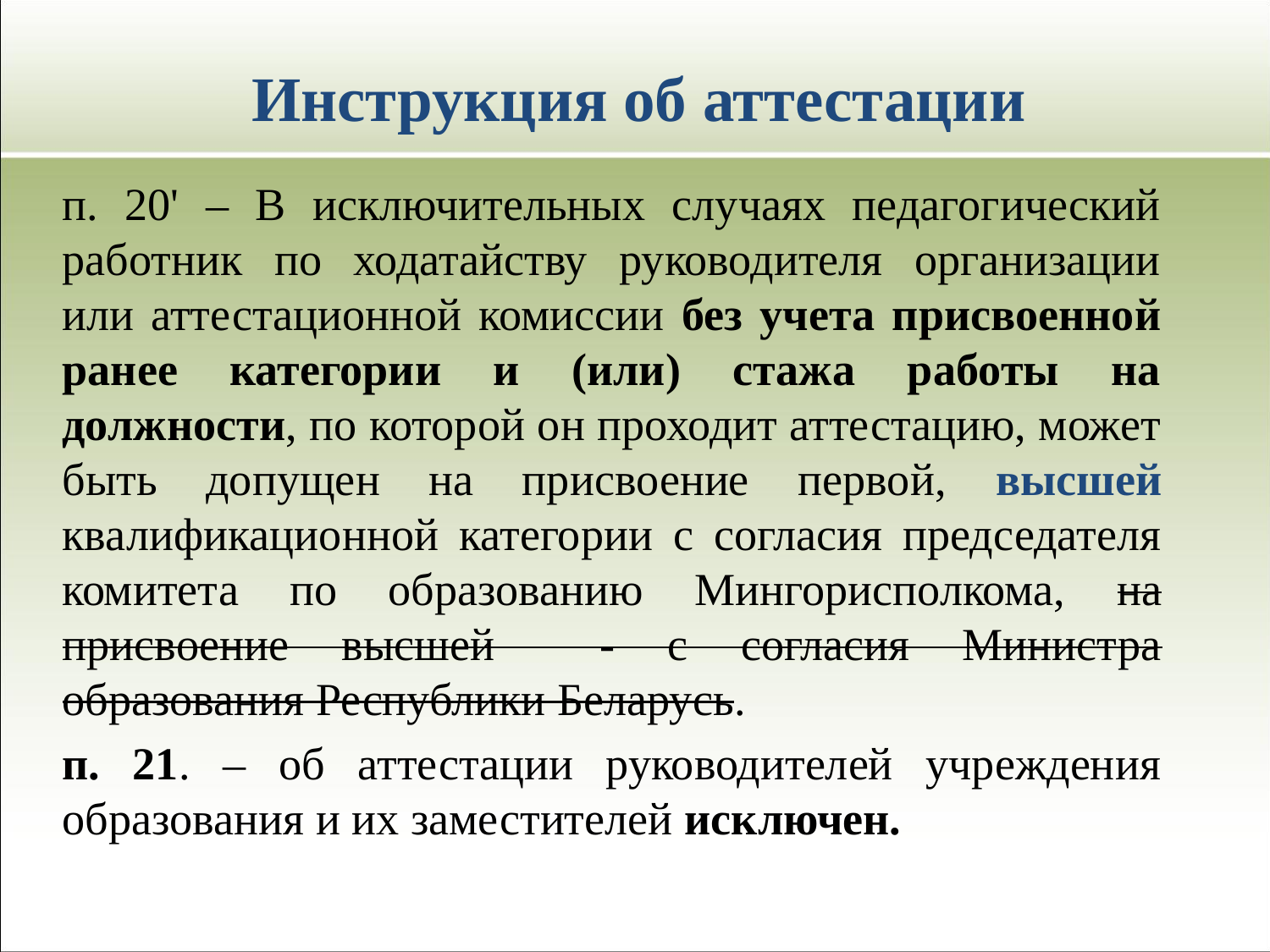

# Инструкция об аттестации
п. 20' – В исключительных случаях педагогический работник по ходатайству руководителя организации или аттестационной комиссии без учета присвоенной ранее категории и (или) стажа работы на должности, по которой он проходит аттестацию, может быть допущен на присвоение первой, высшей квалификационной категории с согласия председателя комитета по образованию Мингорисполкома, на присвоение высшей  - с согласия Министра образования Республики Беларусь.
п. 21. – об аттестации руководителей учреждения образования и их заместителей исключен.